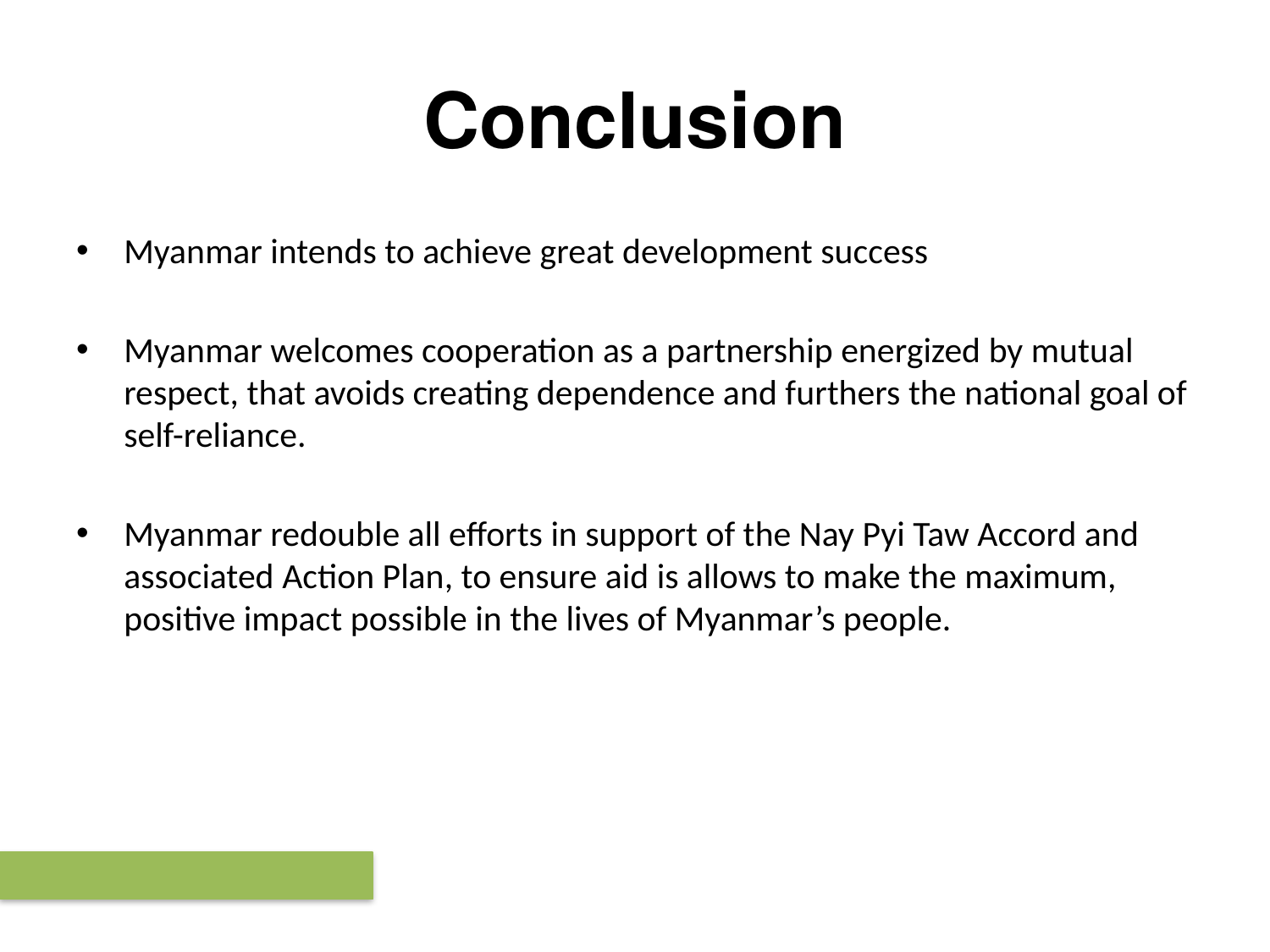

# Conclusion
Myanmar intends to achieve great development success

Myanmar welcomes cooperation as a partnership energized by mutual respect, that avoids creating dependence and furthers the national goal of self-reliance.

Myanmar redouble all efforts in support of the Nay Pyi Taw Accord and associated Action Plan, to ensure aid is allows to make the maximum, positive impact possible in the lives of Myanmar’s people.